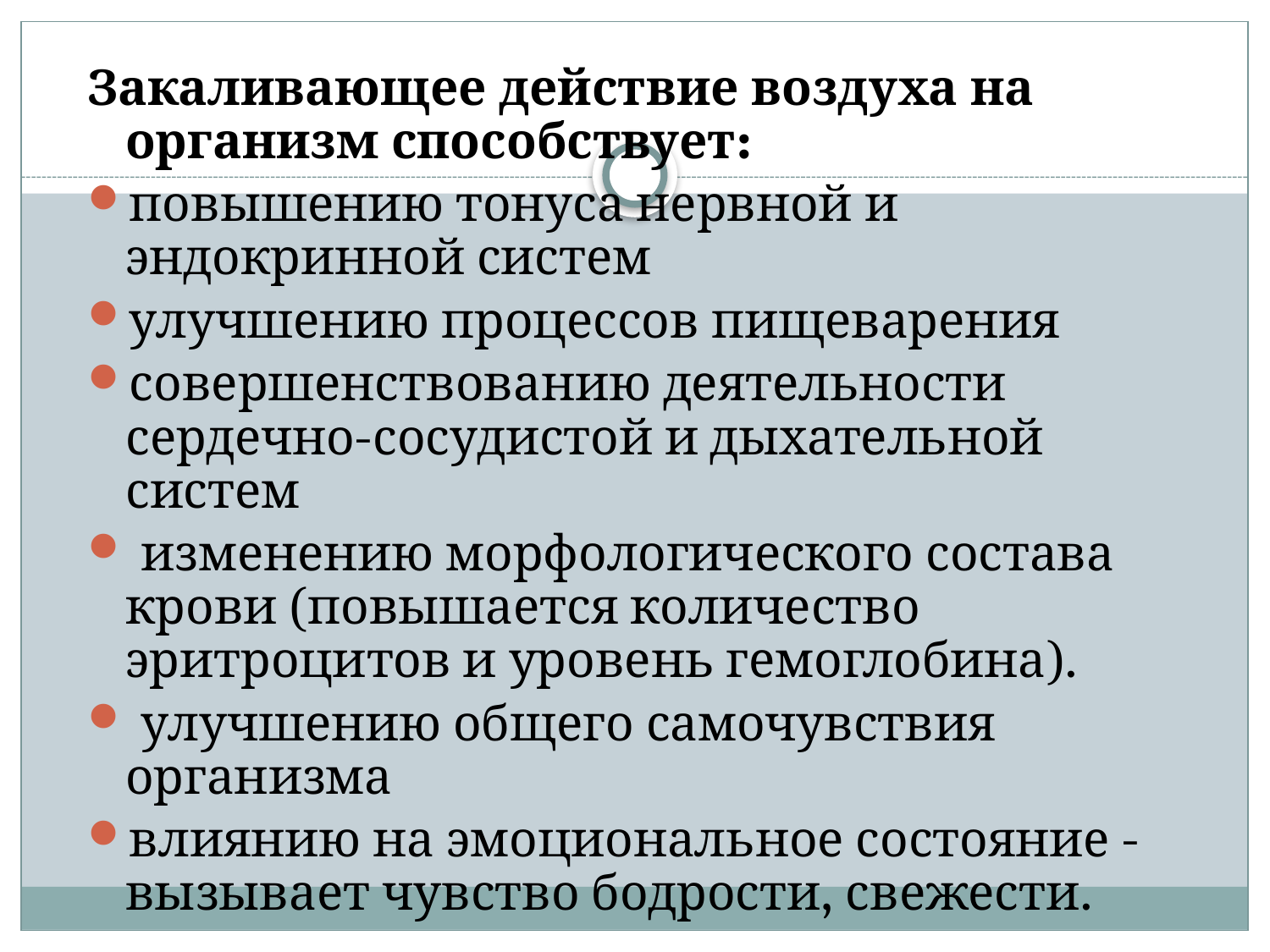

Закаливающее действие воздуха на организм способствует:
повышению тонуса нервной и эндокринной систем
улучшению процессов пищеварения
совершенствованию деятельности сердечно-сосудистой и дыхательной систем
 изменению морфологического состава крови (повышается количество эритроцитов и уровень гемоглобина).
 улучшению общего самочувствия организма
влиянию на эмоциональное состояние - вызывает чувство бодрости, свежести.